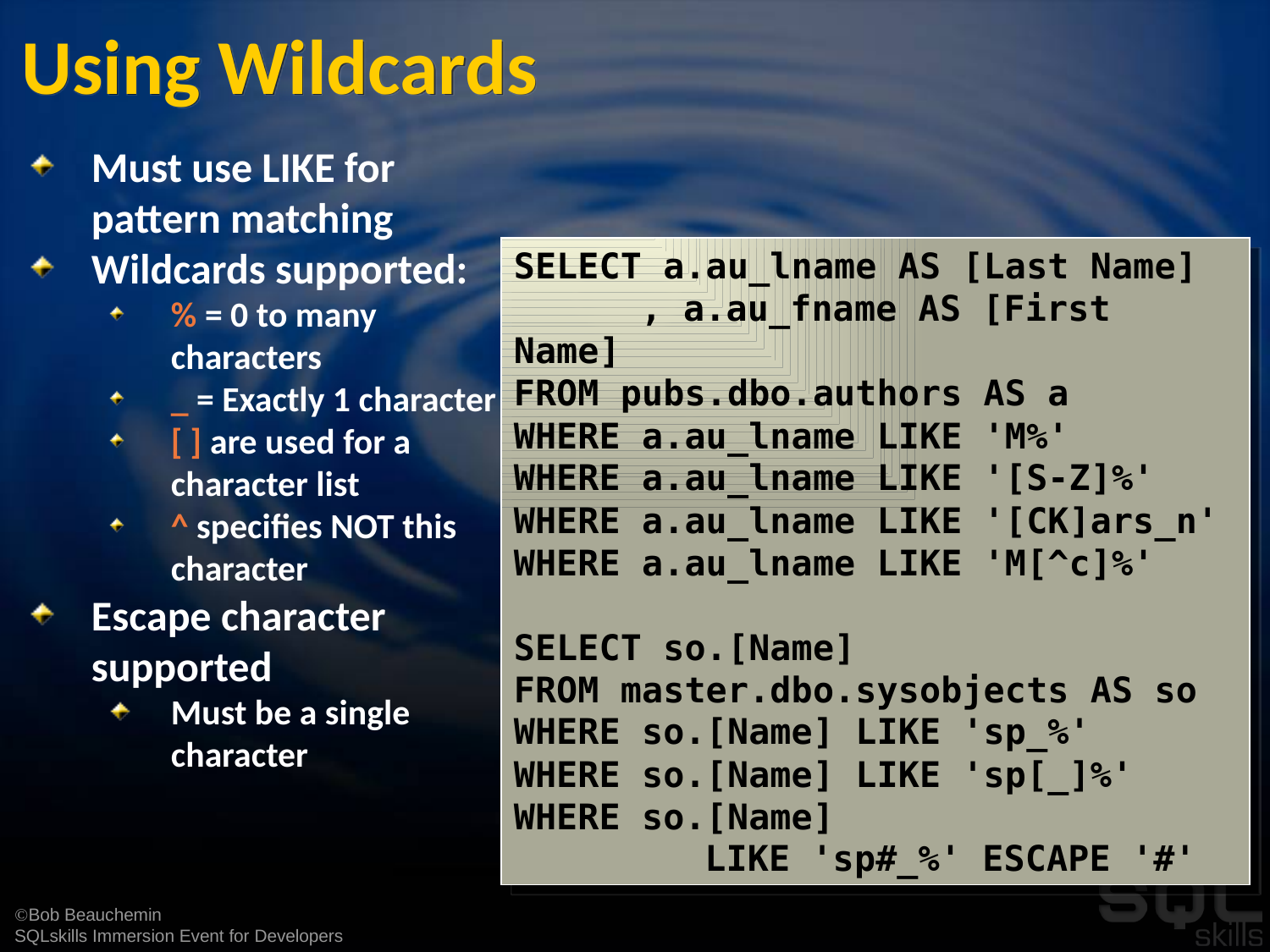

# Using Wildcards
Must use LIKE for pattern matching
Wildcards supported:
% = 0 to many characters
_ = Exactly 1 character
[ ] are used for a character list
^ specifies NOT this character
Escape character supported
Must be a single character
SELECT a.au_lname AS [Last Name]
	, a.au_fname AS [First Name]
FROM pubs.dbo.authors AS a
WHERE a.au_lname LIKE 'M%'
WHERE a.au_lname LIKE '[S-Z]%'
WHERE a.au_lname LIKE '[CK]ars_n'
WHERE a.au_lname LIKE 'M[^c]%'

SELECT so.[Name]
FROM master.dbo.sysobjects AS so
WHERE so.[Name] LIKE 'sp_%'
WHERE so.[Name] LIKE 'sp[_]%'
WHERE so.[Name]
	   LIKE 'sp#_%' ESCAPE '#'